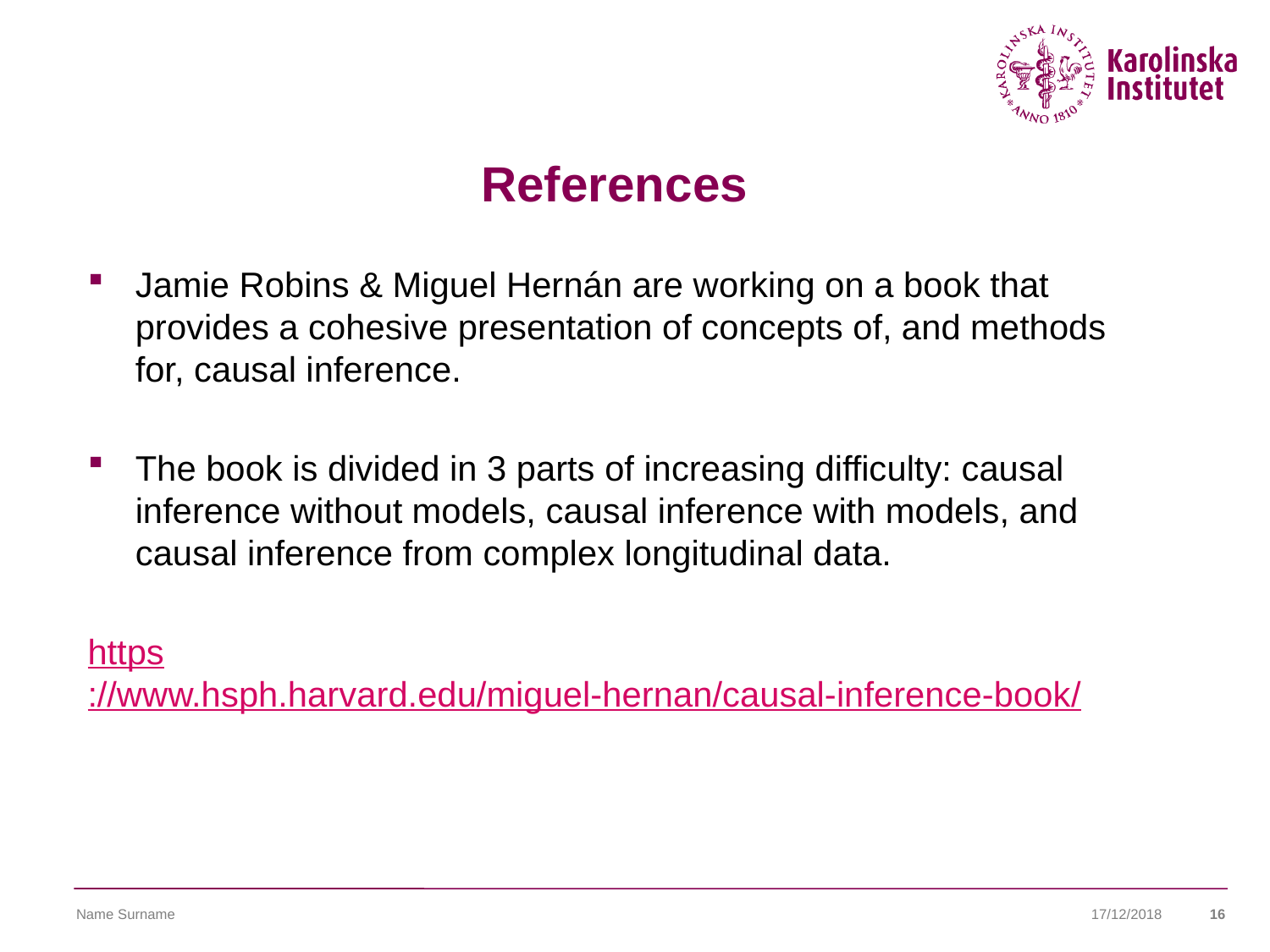

# References
Jamie Robins & Miguel Hernán are working on a book that provides a cohesive presentation of concepts of, and methods for, causal inference.

The book is divided in 3 parts of increasing difficulty: causal inference without models, causal inference with models, and causal inference from complex longitudinal data.

https://www.hsph.harvard.edu/miguel-hernan/causal-inference-book/

Name Surname
17/12/2018
16